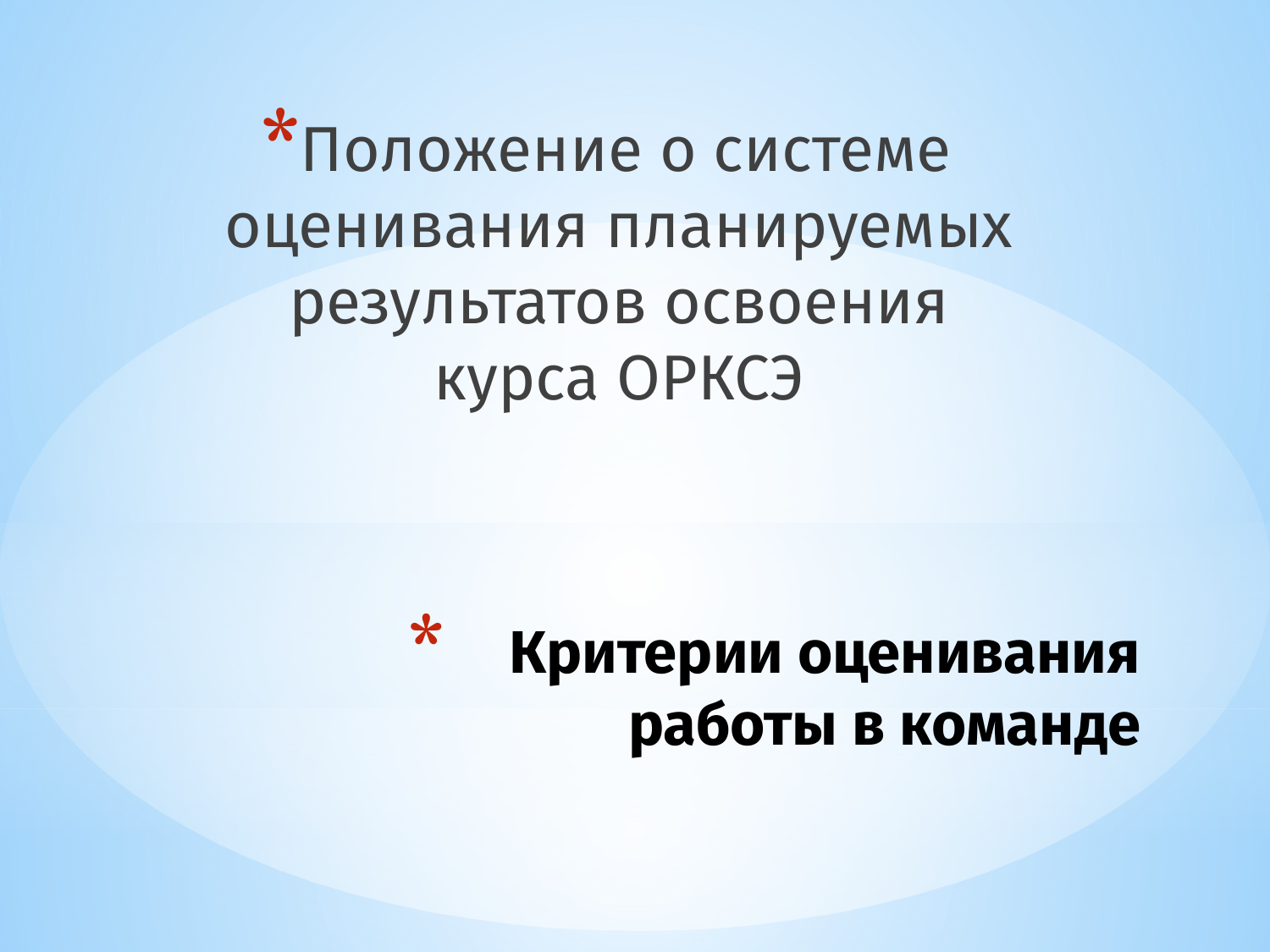

Положение о системе оценивания планируемых результатов освоения курса ОРКСЭ
# Критерии оценивания работы в команде